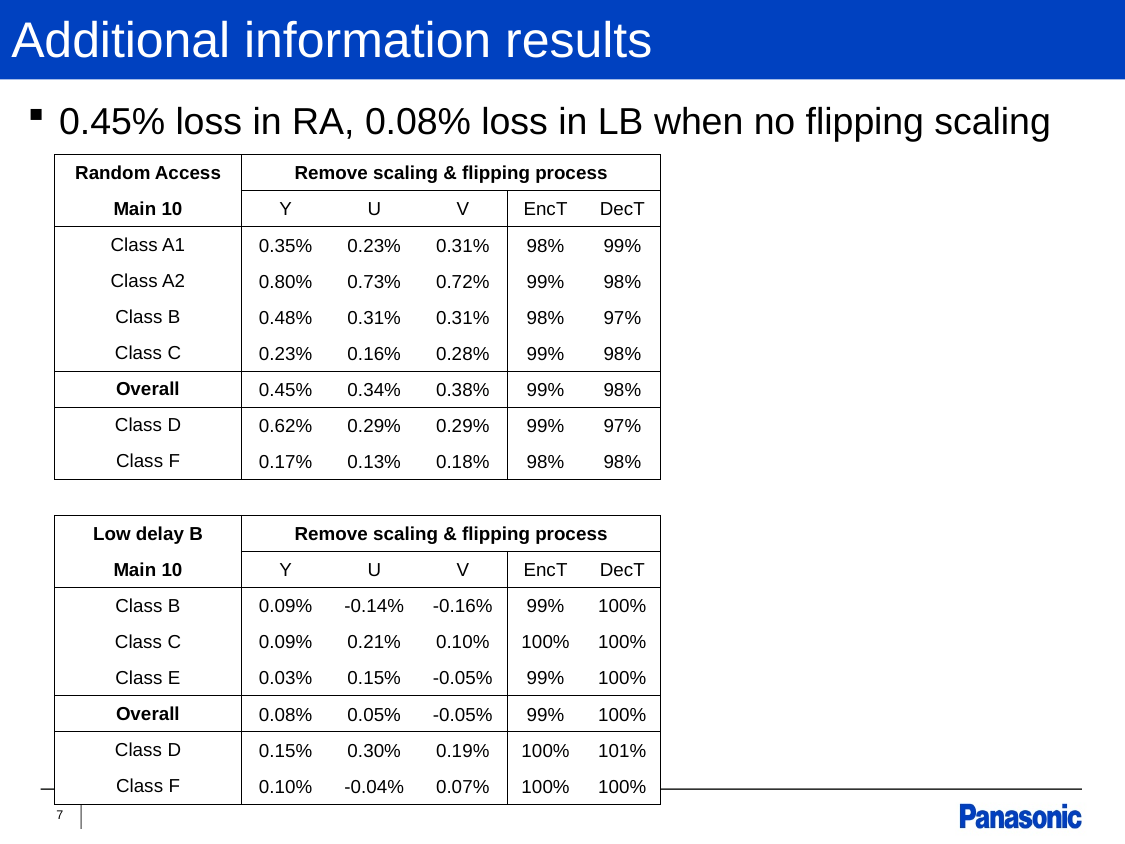

# Additional information results
0.45% loss in RA, 0.08% loss in LB when no flipping scaling
| Random Access | Remove scaling & flipping process |  |  |  |  |
| --- | --- | --- | --- | --- | --- |
| Main 10 | Y | U | V | EncT | DecT |
| Class A1 | 0.35% | 0.23% | 0.31% | 98% | 99% |
| Class A2 | 0.80% | 0.73% | 0.72% | 99% | 98% |
| Class B | 0.48% | 0.31% | 0.31% | 98% | 97% |
| Class C | 0.23% | 0.16% | 0.28% | 99% | 98% |
| Overall | 0.45% | 0.34% | 0.38% | 99% | 98% |
| Class D | 0.62% | 0.29% | 0.29% | 99% | 97% |
| Class F | 0.17% | 0.13% | 0.18% | 98% | 98% |
|  |  |  |  |  |  |
| Low delay B | Remove scaling & flipping process |  |  |  |  |
| Main 10 | Y | U | V | EncT | DecT |
| Class B | 0.09% | -0.14% | -0.16% | 99% | 100% |
| Class C | 0.09% | 0.21% | 0.10% | 100% | 100% |
| Class E | 0.03% | 0.15% | -0.05% | 99% | 100% |
| Overall | 0.08% | 0.05% | -0.05% | 99% | 100% |
| Class D | 0.15% | 0.30% | 0.19% | 100% | 101% |
| Class F | 0.10% | -0.04% | 0.07% | 100% | 100% |